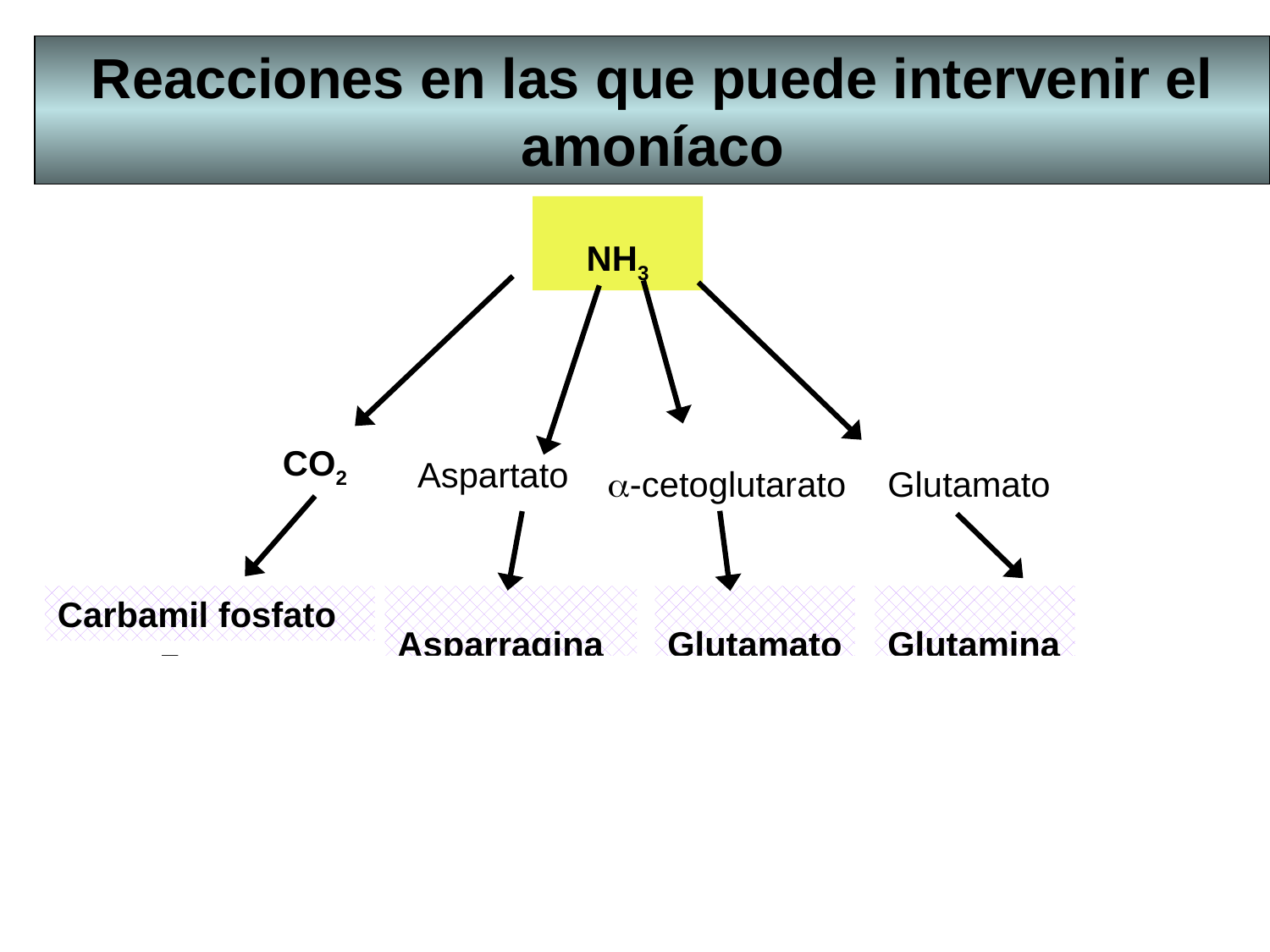

Reacciones en las que puede intervenir el amoníaco
NH3

CO2
Aspartato
α-cetoglutarato
Glutamato

Carbamil fosfato
Asparragina
Glutamato
Glutamina

Glutamato, triptofano, histidina,    Purinas, etc.
Arginina
Pirimidinas
Urea
Aspartato
Otros aminoácidos